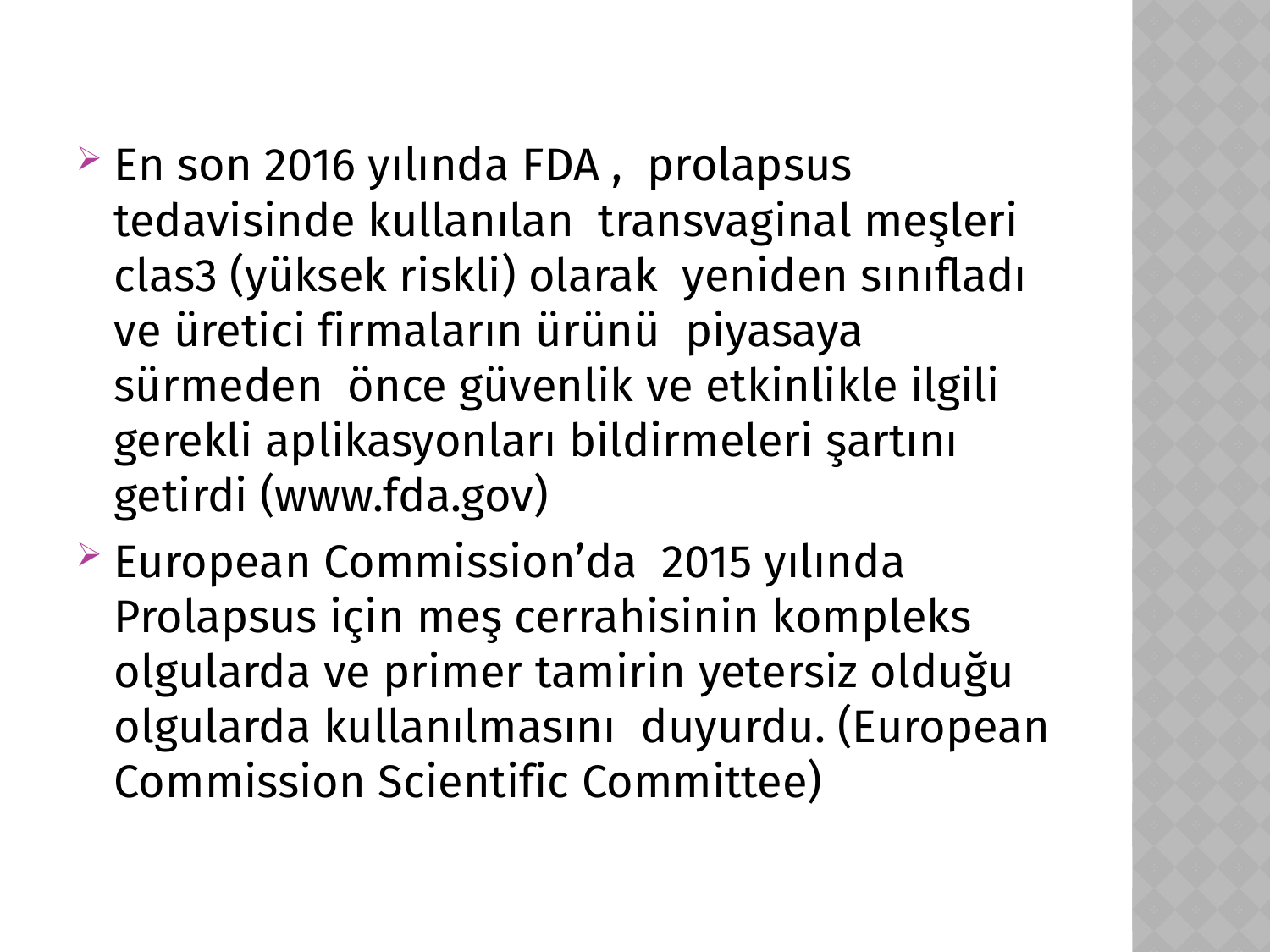

En son 2016 yılında FDA ,  prolapsus tedavisinde kullanılan  transvaginal meşleri clas3 (yüksek riskli) olarak  yeniden sınıfladı ve üretici firmaların ürünü  piyasaya sürmeden  önce güvenlik ve etkinlikle ilgili gerekli aplikasyonları bildirmeleri şartını getirdi (www.fda.gov)
European Commission’da  2015 yılında  Prolapsus için meş cerrahisinin kompleks olgularda ve primer tamirin yetersiz olduğu olgularda kullanılmasını  duyurdu. (European Commission Scientific Committee)